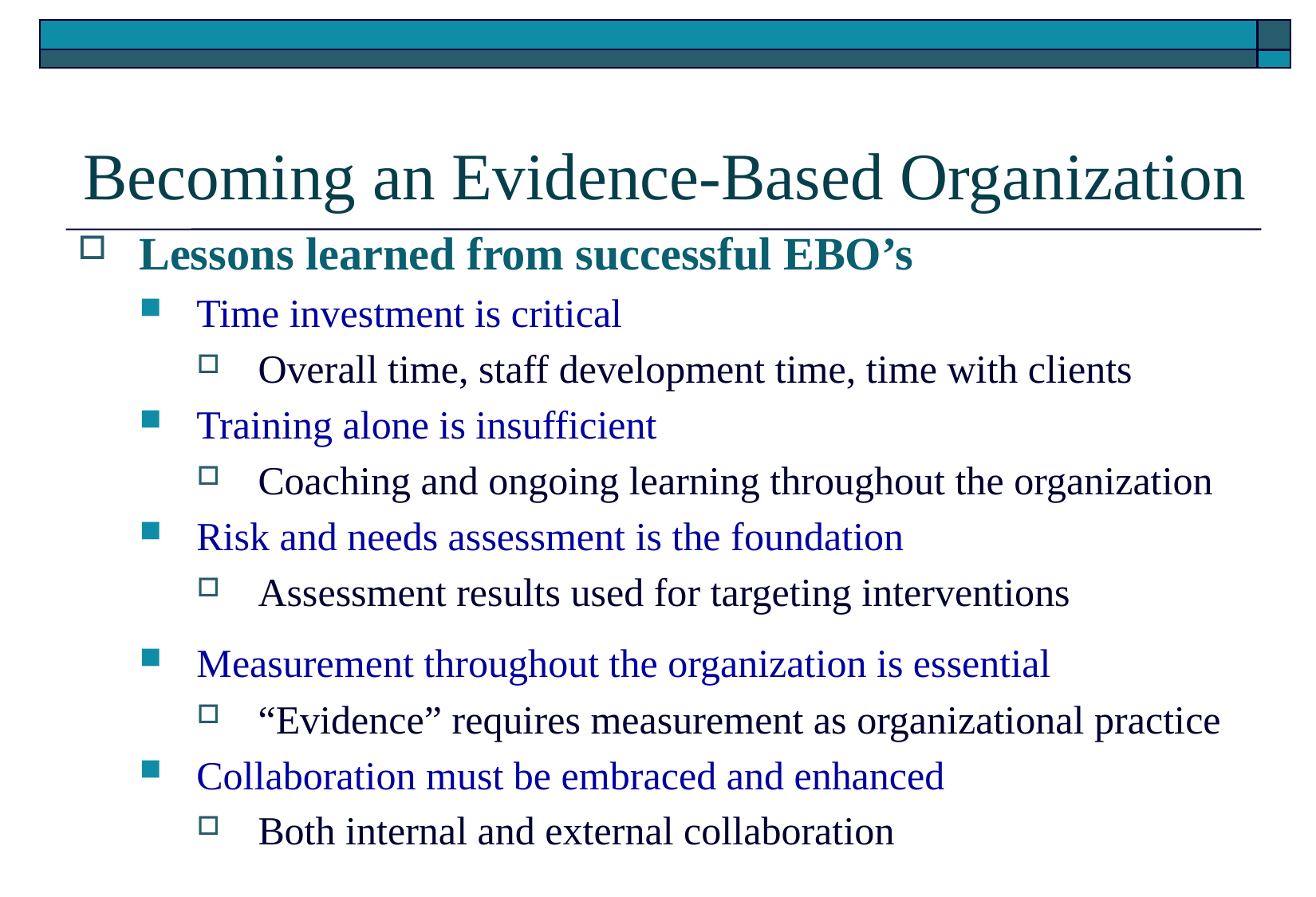

# Becoming an Evidence-Based Organization
Lessons learned from successful EBO’s
Time investment is critical
Overall time, staff development time, time with clients
Training alone is insufficient
Coaching and ongoing learning throughout the organization
Risk and needs assessment is the foundation
Assessment results used for targeting interventions
Measurement throughout the organization is essential
“Evidence” requires measurement as organizational practice
Collaboration must be embraced and enhanced
Both internal and external collaboration